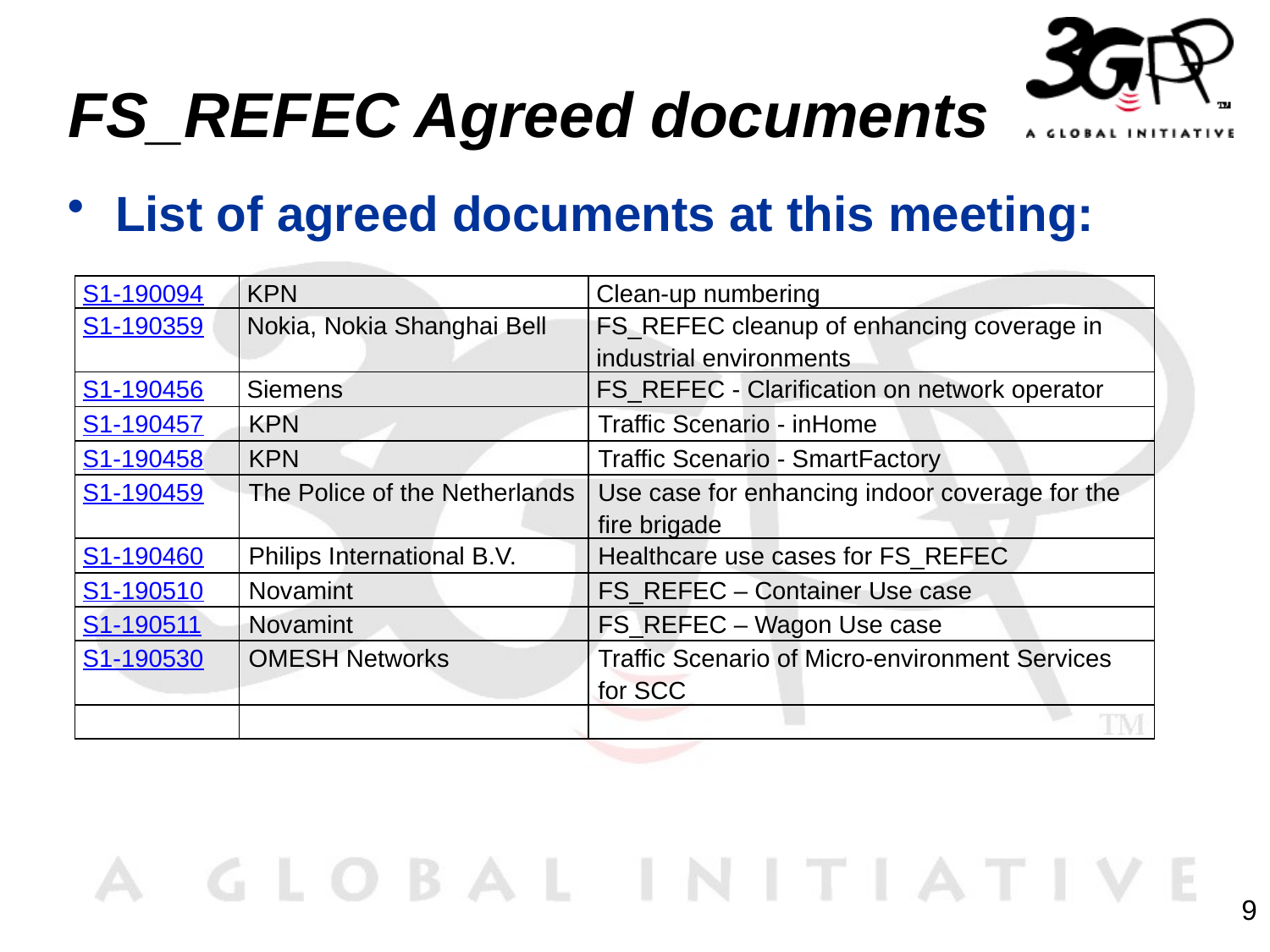

# FS_REFEC Agreed documents
List of agreed documents at this meeting:

| S1-190094 | KPN | Clean-up numbering |
| --- | --- | --- |
| S1-190359 | Nokia, Nokia Shanghai Bell | FS\_REFEC cleanup of enhancing coverage in industrial environments |
| S1-190456 | Siemens | FS\_REFEC - Clarification on network operator |
| S1-190457 | KPN | Traffic Scenario - inHome |
| S1-190458 | KPN | Traffic Scenario - SmartFactory |
| S1-190459 | The Police of the Netherlands | Use case for enhancing indoor coverage for the fire brigade |
| S1-190460 | Philips International B.V. | Healthcare use cases for FS\_REFEC |
| S1-190510 | Novamint | FS\_REFEC – Container Use case |
| S1-190511 | Novamint | FS\_REFEC – Wagon Use case |
| S1-190530 | OMESH Networks | Traffic Scenario of Micro-environment Services for SCC |
|  |  |  |
9